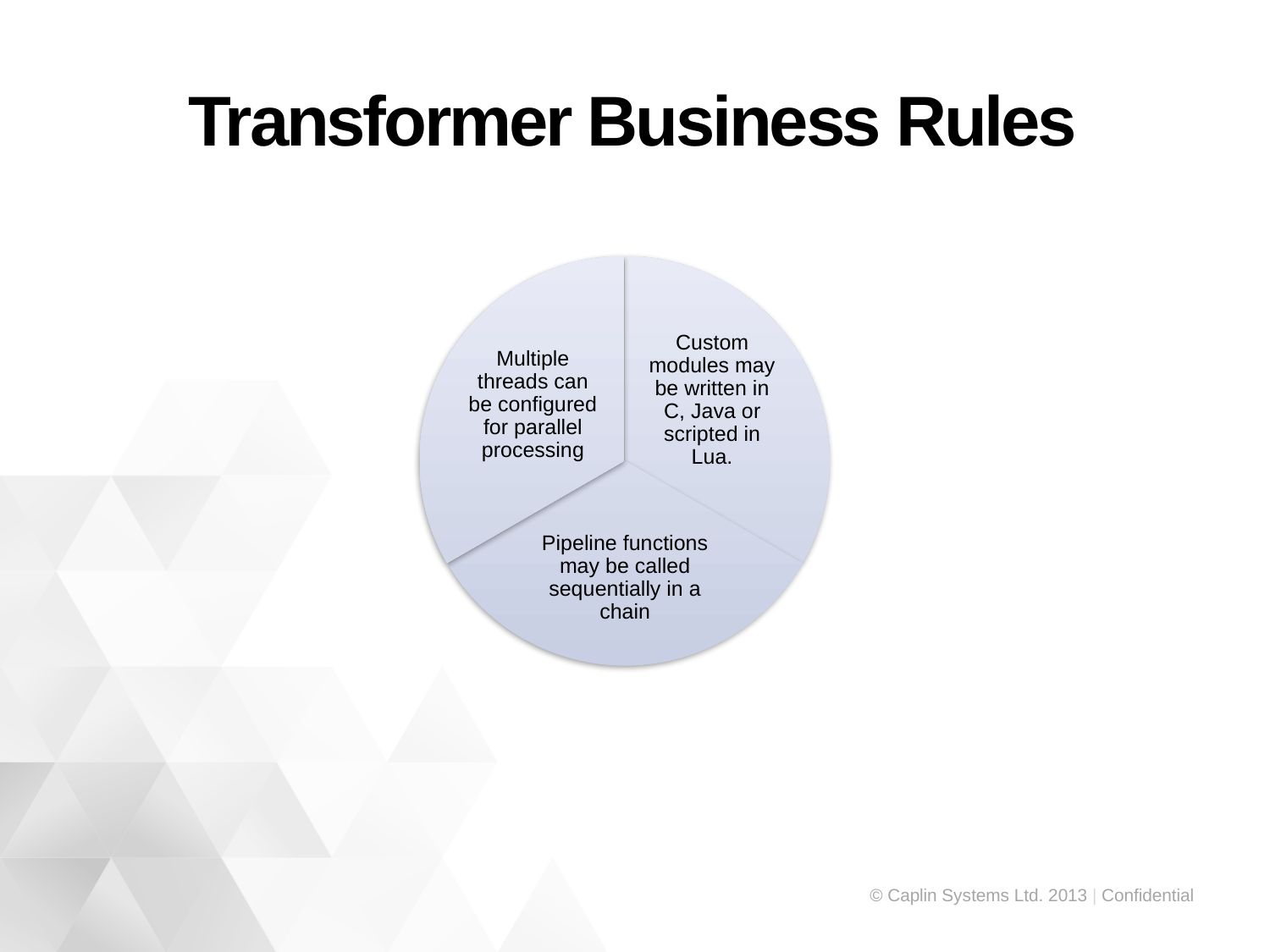

# Transformer Business Rules
Multiple threads can be configured for parallel processing
Custom modules may be written in C, Java or scripted in Lua.
Pipeline functions may be called sequentially in a chain